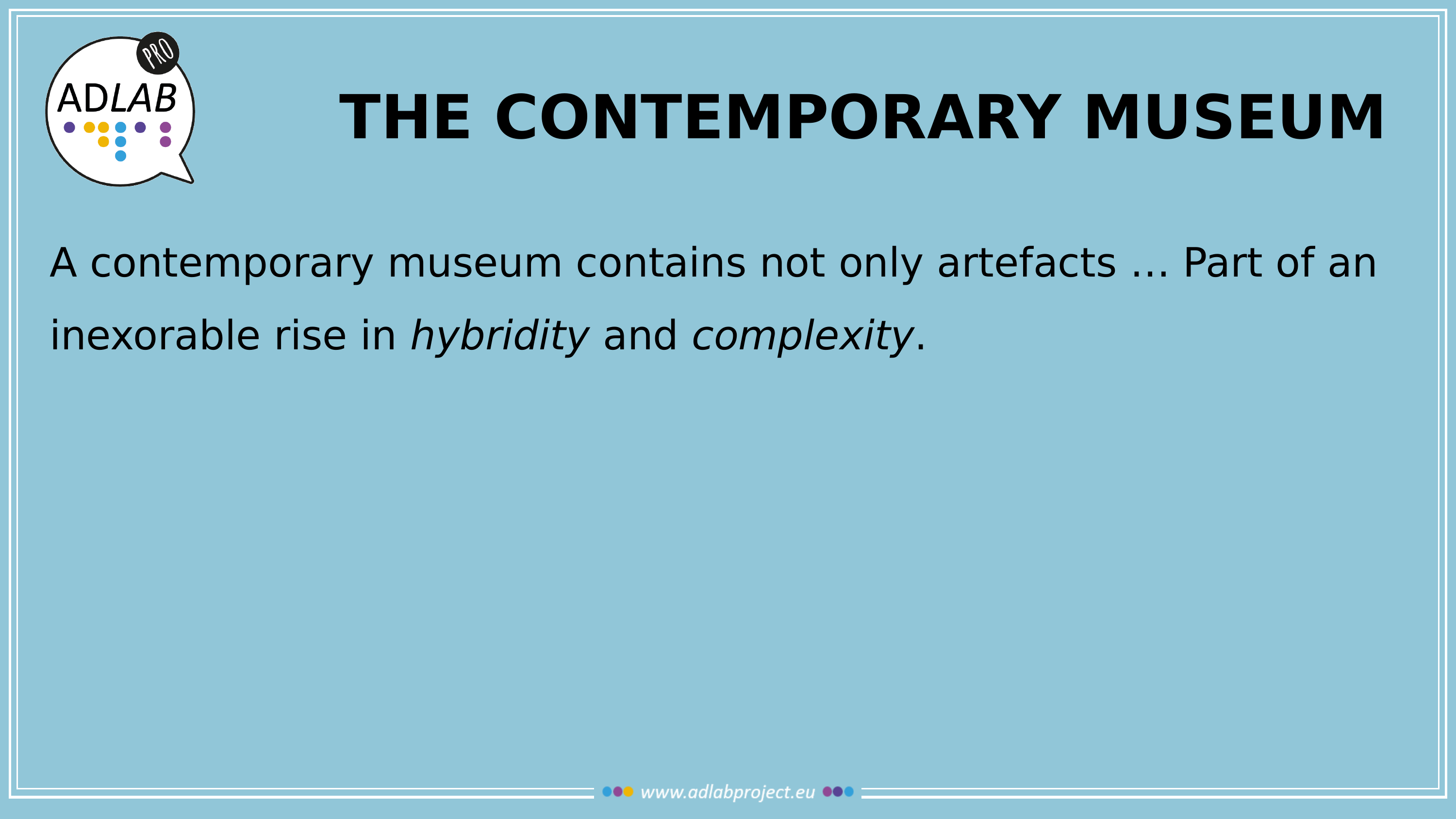

# The contemporary museum
A contemporary museum contains not only artefacts … Part of an inexorable rise in hybridity and complexity.